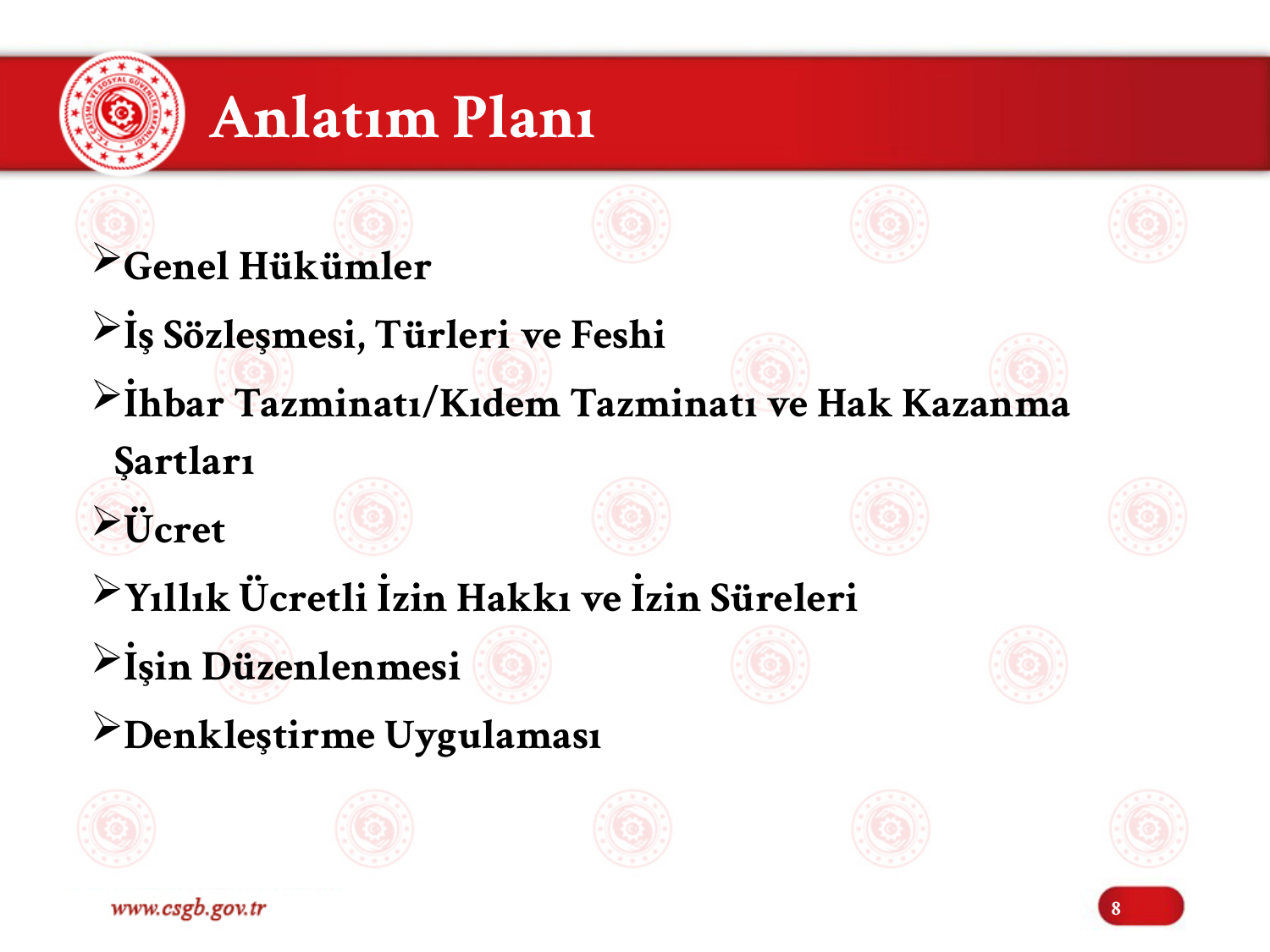

Anlatım Planı
Genel Hükümler
İş Sözleşmesi, Türleri ve Feshi
İhbar Tazminatı/Kıdem Tazminatı ve Hak Kazanma Şartları
Ücret
Yıllık Ücretli İzin Hakkı ve İzin Süreleri
İşin Düzenlenmesi
Denkleştirme Uygulaması

                                    8